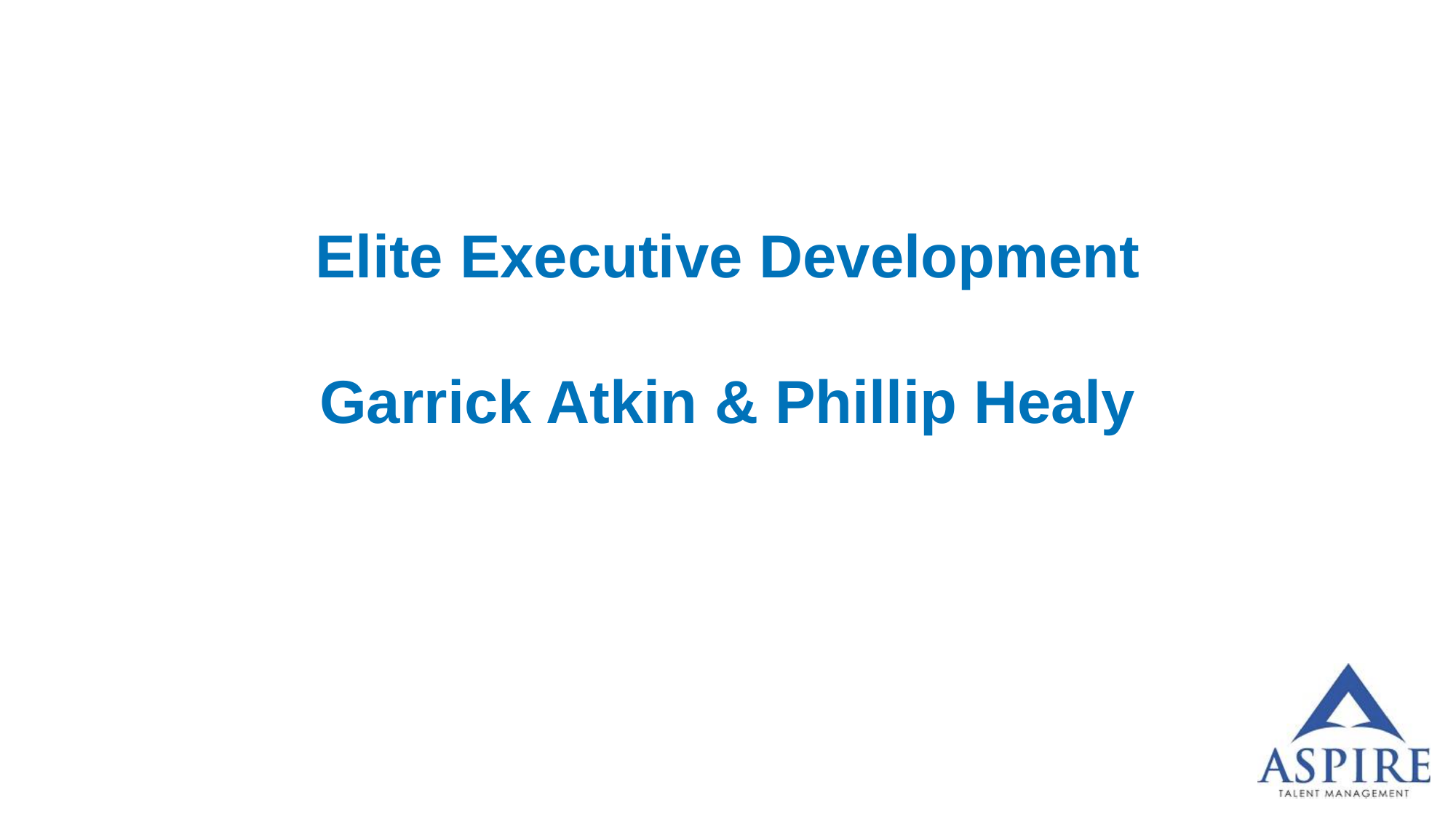

Elite Executive Development

Garrick Atkin & Phillip Healy